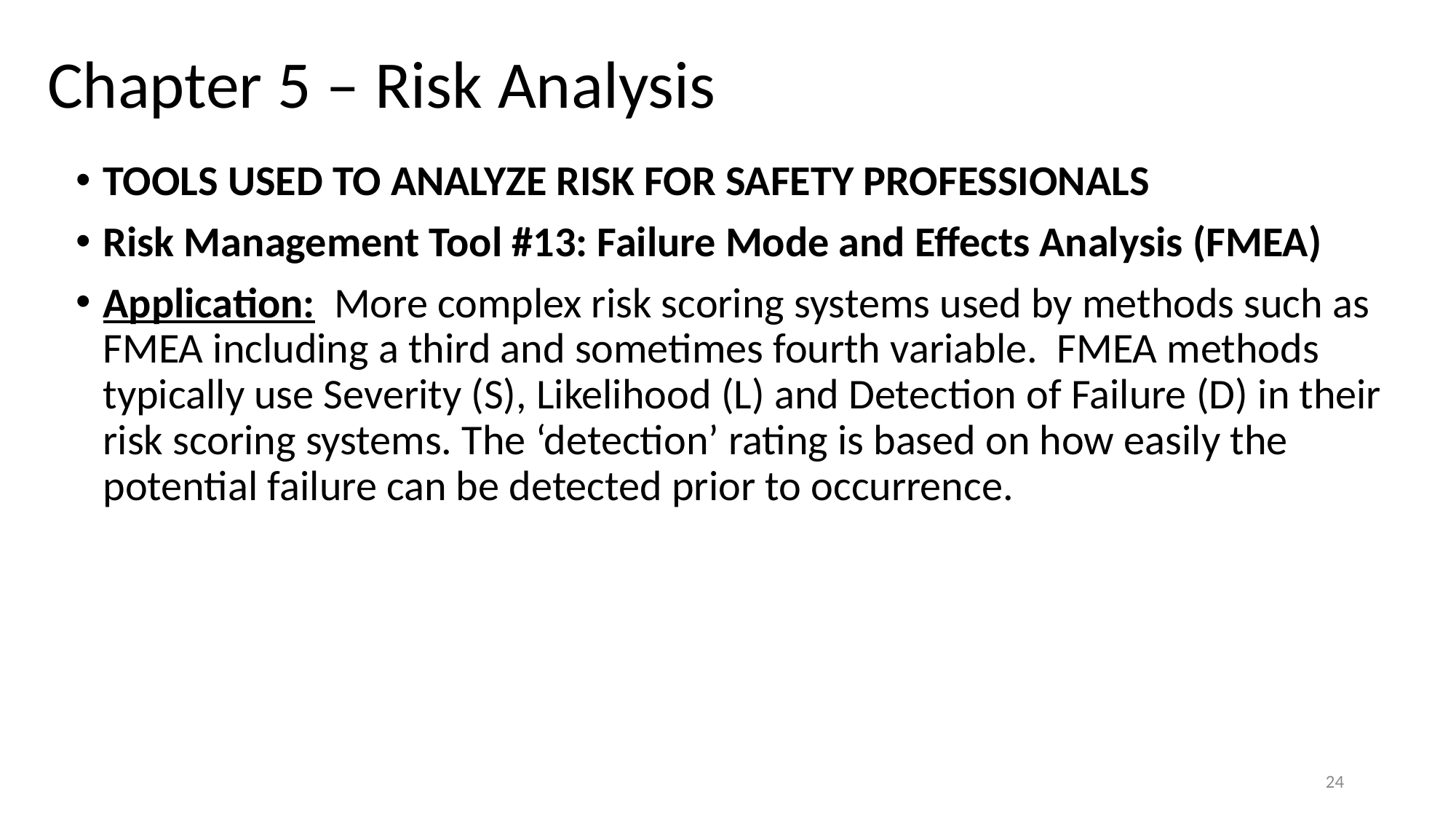

# Chapter 5 – Risk Analysis
TOOLS USED TO ANALYZE RISK FOR SAFETY PROFESSIONALS
Risk Management Tool #13: Failure Mode and Effects Analysis (FMEA)
Application:  More complex risk scoring systems used by methods such as FMEA including a third and sometimes fourth variable.  FMEA methods typically use Severity (S), Likelihood (L) and Detection of Failure (D) in their risk scoring systems. The ‘detection’ rating is based on how easily the potential failure can be detected prior to occurrence.
24